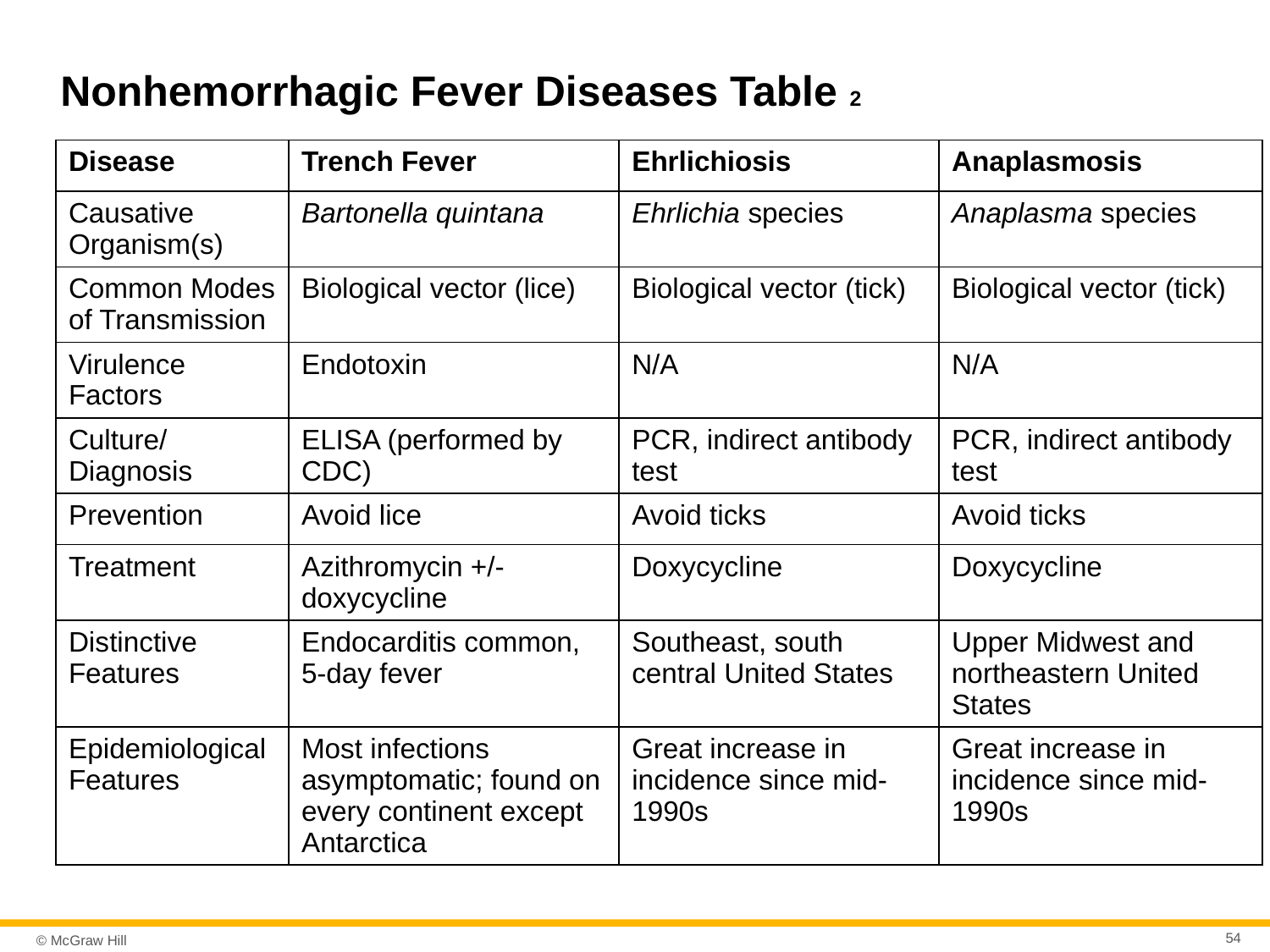

# Nonhemorrhagic Fever Diseases Table 2
| Disease | Trench Fever | Ehrlichiosis | Anaplasmosis |
| --- | --- | --- | --- |
| Causative Organism(s) | Bartonella quintana | Ehrlichia species | Anaplasma species |
| Common Modes of Transmission | Biological vector (lice) | Biological vector (tick) | Biological vector (tick) |
| Virulence Factors | Endotoxin | N/A | N/A |
| Culture/Diagnosis | ELISA (performed by CDC) | PCR, indirect antibody test | PCR, indirect antibody test |
| Prevention | Avoid lice | Avoid ticks | Avoid ticks |
| Treatment | Azithromycin +/- doxycycline | Doxycycline | Doxycycline |
| Distinctive Features | Endocarditis common, 5-day fever | Southeast, south central United States | Upper Midwest and northeastern United States |
| Epidemiological Features | Most infections asymptomatic; found on every continent except Antarctica | Great increase in incidence since mid-1990s | Great increase in incidence since mid-1990s |